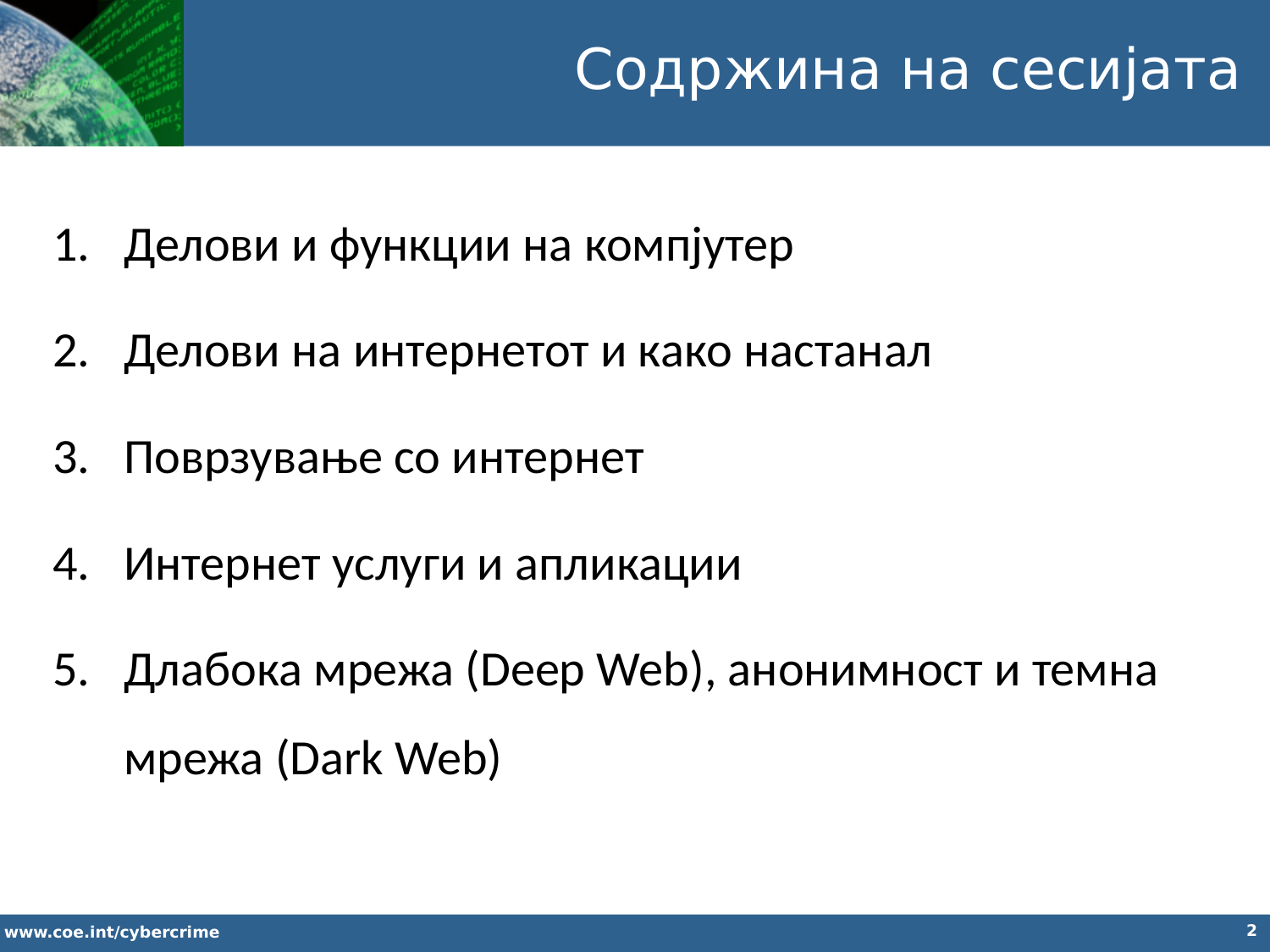

Содржина на сесијата
Делови и функции на компјутер
Делови на интернетот и како настанал
Поврзување со интернет
Интернет услуги и апликации
Длабока мрежа (Deep Web), анонимност и темна мрежа (Dark Web)